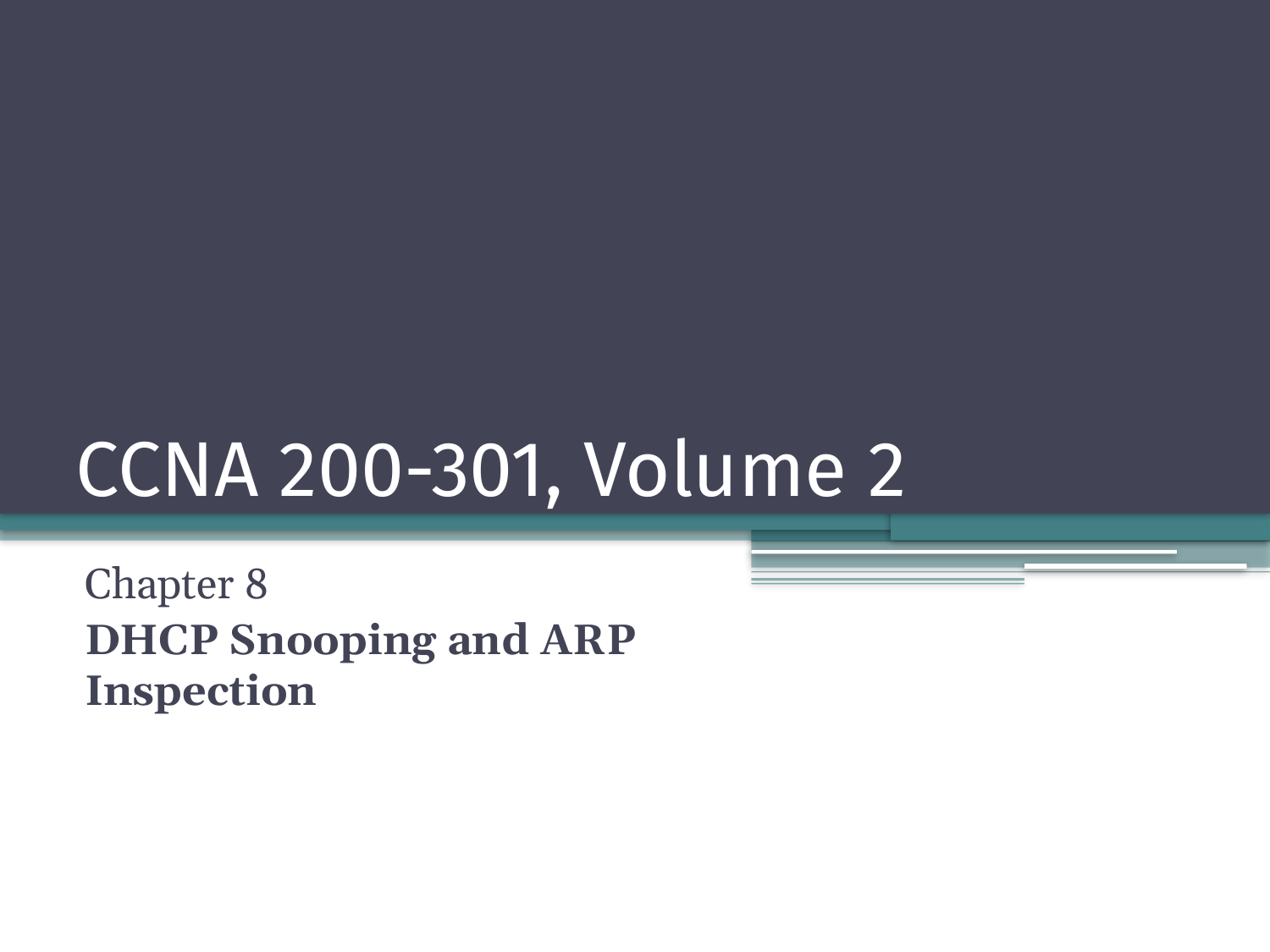

# CCNA 200-301, Volume 2
Chapter 8
DHCP Snooping and ARP Inspection